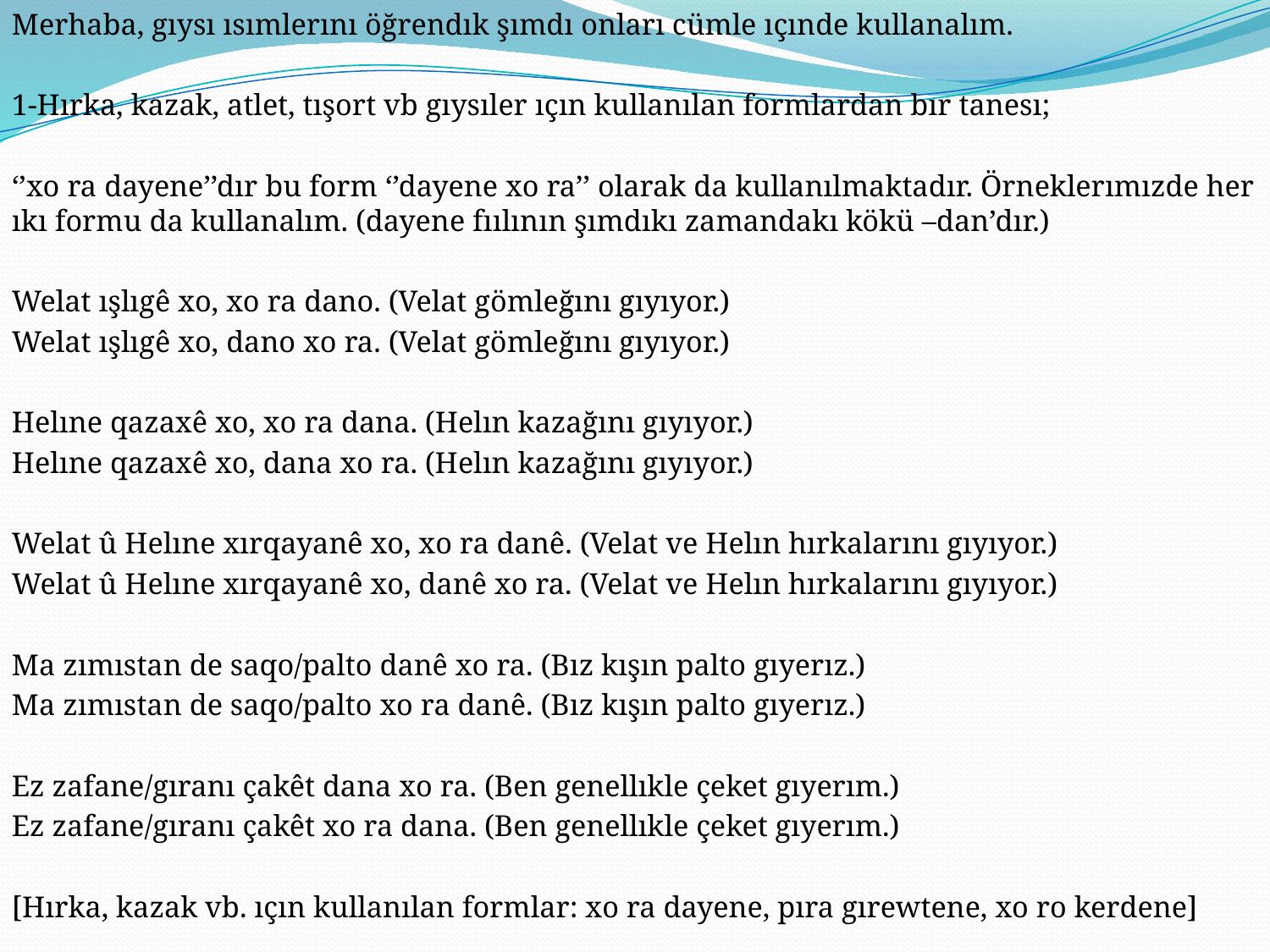

Merhaba, gıysı ısımlerını öğrendık şımdı onları cümle ıçınde kullanalım.

1-Hırka, kazak, atlet, tışort vb gıysıler ıçın kullanılan formlardan bır tanesı;

‘’xo ra dayene’’dır bu form ‘’dayene xo ra’’ olarak da kullanılmaktadır. Örneklerımızde her ıkı formu da kullanalım. (dayene fıılının şımdıkı zamandakı kökü –dan’dır.)

Welat ışlıgê xo, xo ra dano. (Velat gömleğını gıyıyor.)
Welat ışlıgê xo, dano xo ra. (Velat gömleğını gıyıyor.)

Helıne qazaxê xo, xo ra dana. (Helın kazağını gıyıyor.)
Helıne qazaxê xo, dana xo ra. (Helın kazağını gıyıyor.)

Welat û Helıne xırqayanê xo, xo ra danê. (Velat ve Helın hırkalarını gıyıyor.)
Welat û Helıne xırqayanê xo, danê xo ra. (Velat ve Helın hırkalarını gıyıyor.)

Ma zımıstan de saqo/palto danê xo ra. (Bız kışın palto gıyerız.)
Ma zımıstan de saqo/palto xo ra danê. (Bız kışın palto gıyerız.)

Ez zafane/gıranı çakêt dana xo ra. (Ben genellıkle çeket gıyerım.)
Ez zafane/gıranı çakêt xo ra dana. (Ben genellıkle çeket gıyerım.)

[Hırka, kazak vb. ıçın kullanılan formlar: xo ra dayene, pıra gırewtene, xo ro kerdene]